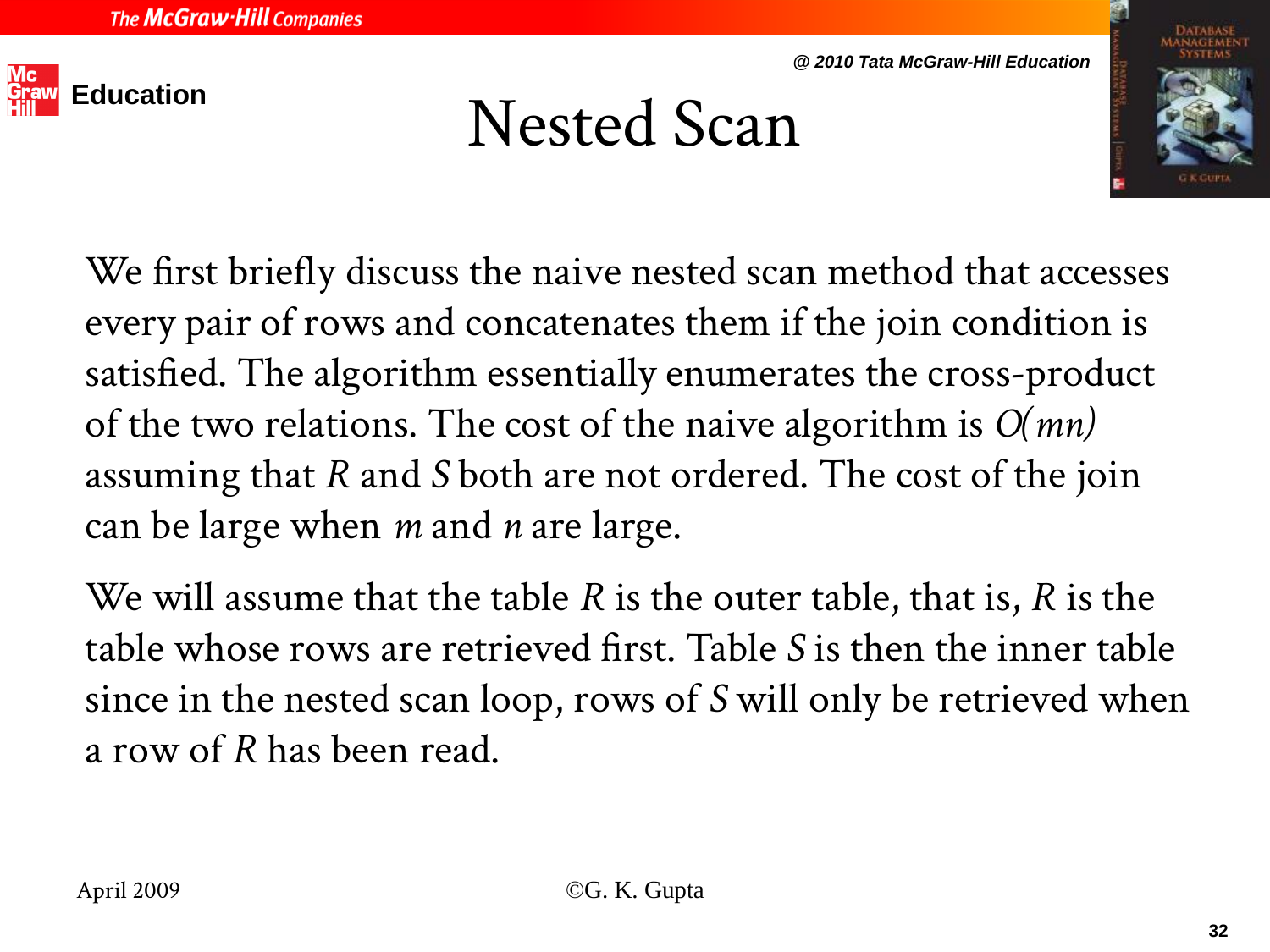

# Nested Scan
We first briefly discuss the naive nested scan method that accesses every pair of rows and concatenates them if the join condition is satisfied. The algorithm essentially enumerates the cross-product of the two relations. The cost of the naive algorithm is O(mn) assuming that R and S both are not ordered. The cost of the join can be large when m and n are large.
We will assume that the table R is the outer table, that is, R is the table whose rows are retrieved first. Table S is then the inner table since in the nested scan loop, rows of S will only be retrieved when a row of R has been read.

April 2009
©G. K. Gupta